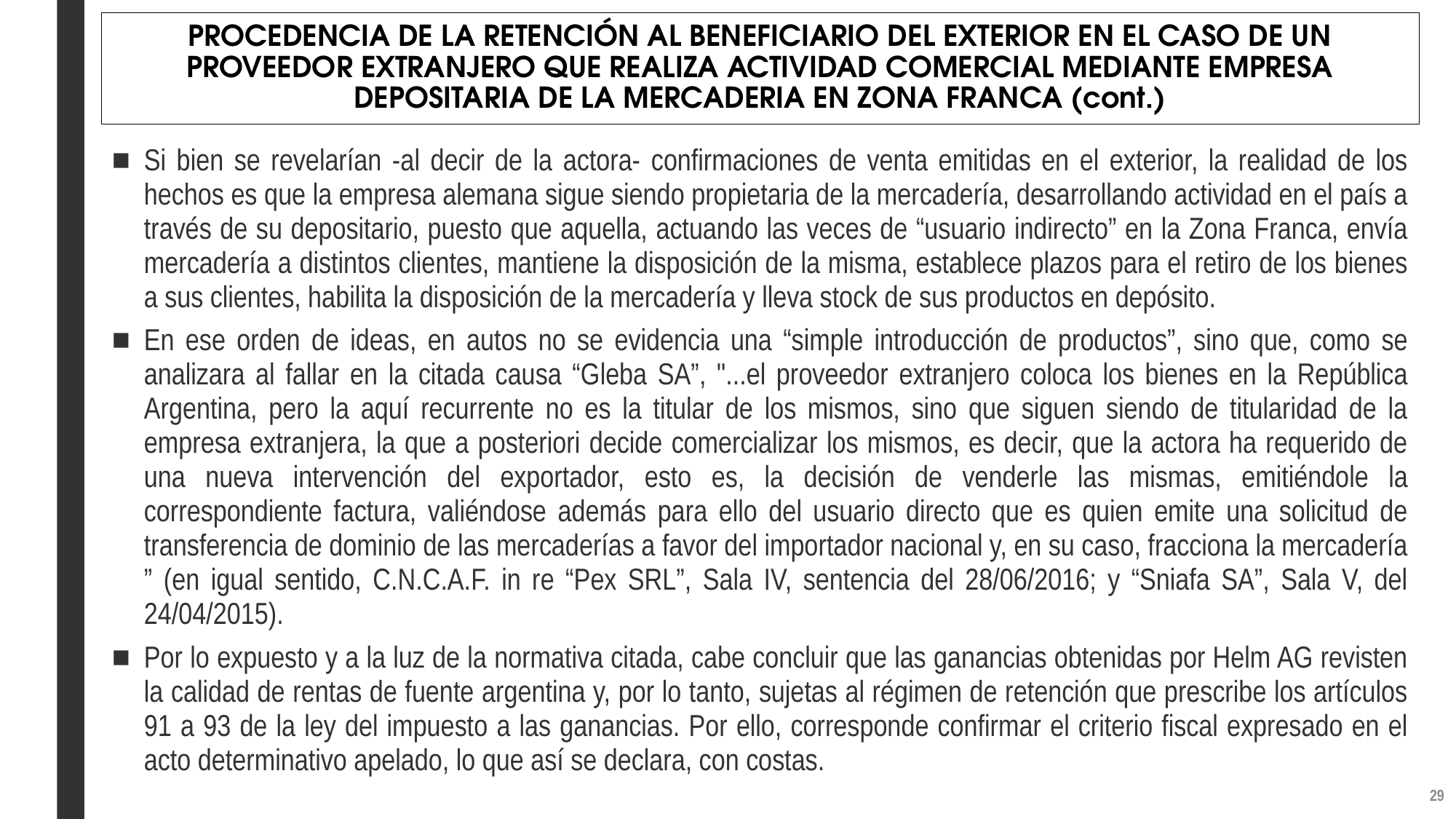

# PROCEDENCIA DE LA RETENCIÓN AL BENEFICIARIO DEL EXTERIOR EN EL CASO DE UN PROVEEDOR EXTRANJERO QUE REALIZA ACTIVIDAD COMERCIAL MEDIANTE EMPRESA DEPOSITARIA DE LA MERCADERIA EN ZONA FRANCA (cont.)
Si bien se revelarían -al decir de la actora- confirmaciones de venta emitidas en el exterior, la realidad de los hechos es que la empresa alemana sigue siendo propietaria de la mercadería, desarrollando actividad en el país a través de su depositario, puesto que aquella, actuando las veces de “usuario indirecto” en la Zona Franca, envía mercadería a distintos clientes, mantiene la disposición de la misma, establece plazos para el retiro de los bienes a sus clientes, habilita la disposición de la mercadería y lleva stock de sus productos en depósito.
En ese orden de ideas, en autos no se evidencia una “simple introducción de productos”, sino que, como se analizara al fallar en la citada causa “Gleba SA”, "...el proveedor extranjero coloca los bienes en la República Argentina, pero la aquí recurrente no es la titular de los mismos, sino que siguen siendo de titularidad de la empresa extranjera, la que a posteriori decide comercializar los mismos, es decir, que la actora ha requerido de una nueva intervención del exportador, esto es, la decisión de venderle las mismas, emitiéndole la correspondiente factura, valiéndose además para ello del usuario directo que es quien emite una solicitud de transferencia de dominio de las mercaderías a favor del importador nacional y, en su caso, fracciona la mercadería ” (en igual sentido, C.N.C.A.F. in re “Pex SRL”, Sala IV, sentencia del 28/06/2016; y “Sniafa SA”, Sala V, del 24/04/2015).
Por lo expuesto y a la luz de la normativa citada, cabe concluir que las ganancias obtenidas por Helm AG revisten la calidad de rentas de fuente argentina y, por lo tanto, sujetas al régimen de retención que prescribe los artículos 91 a 93 de la ley del impuesto a las ganancias. Por ello, corresponde confirmar el criterio fiscal expresado en el acto determinativo apelado, lo que así se declara, con costas.
29